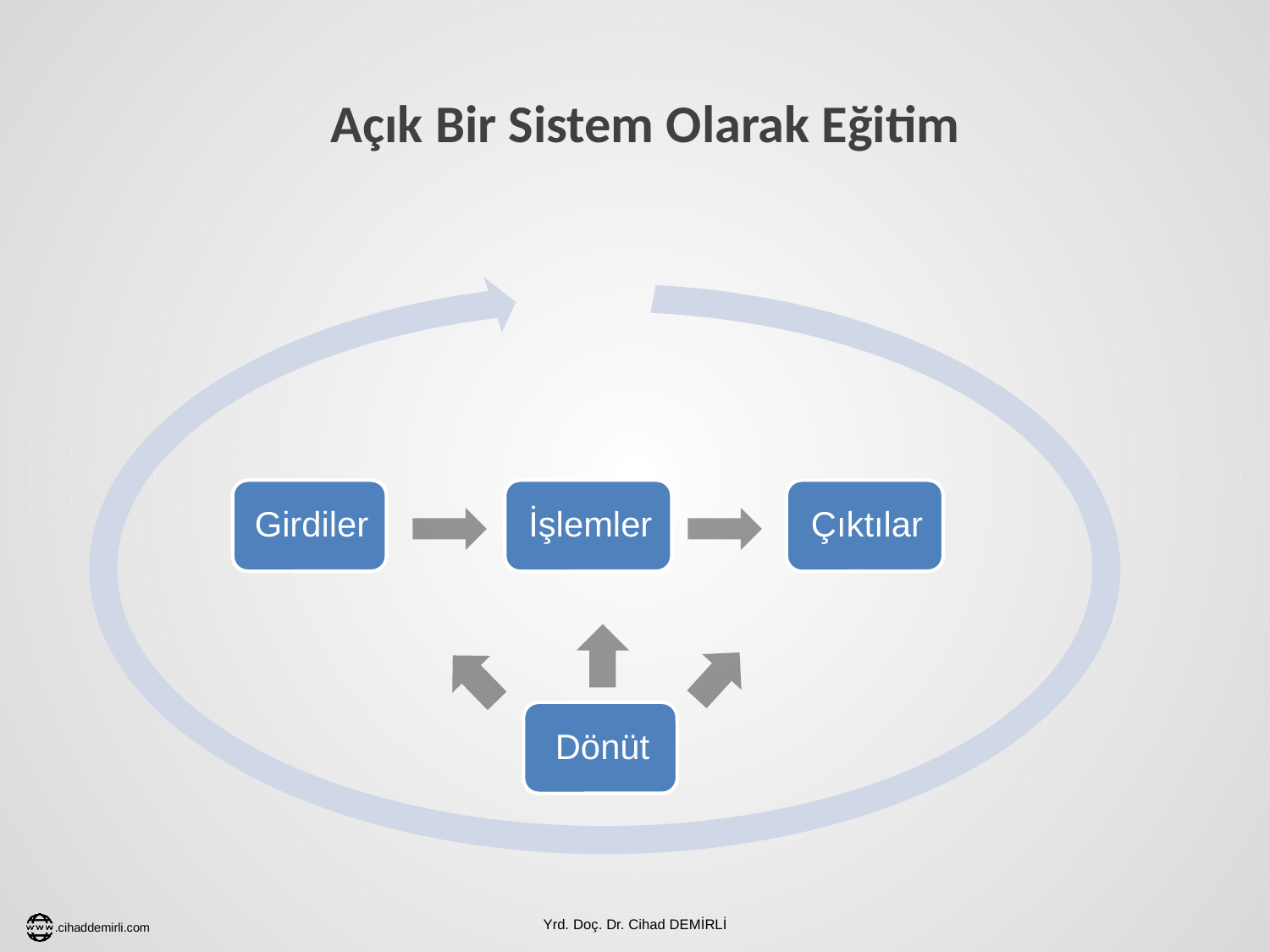

# Açık Bir Sistem Olarak Eğitim
Çıktılar
İşlemler
Girdiler
Dönüt